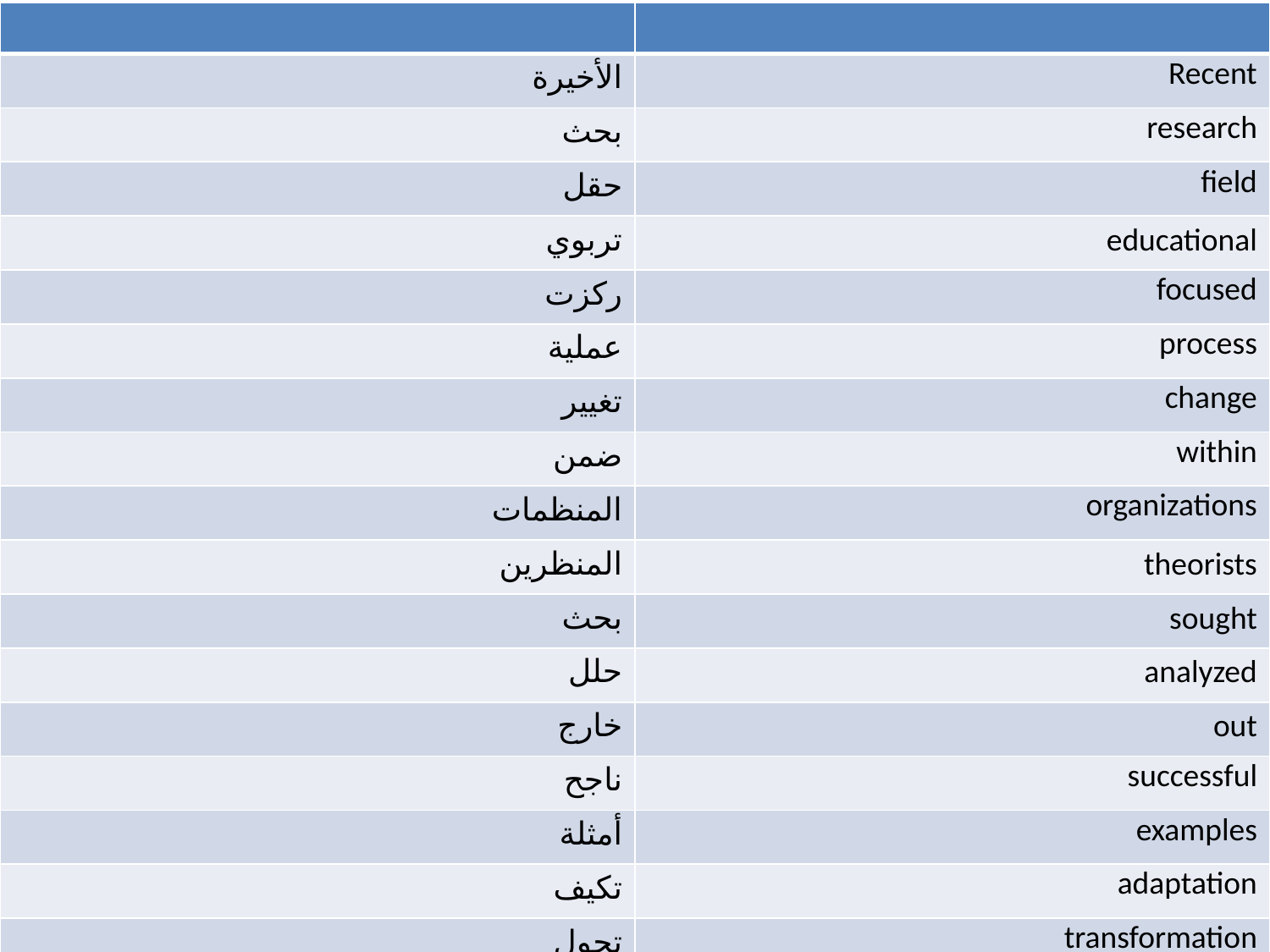

|  |  |
| --- | --- |
| الأخيرة | Recent |
| بحث | research |
| حقل | field |
| تربوي | educational |
| ركزت | focused |
| عملية | process |
| تغيير | change |
| ضمن | within |
| المنظمات | organizations |
| المنظرين | theorists |
| بحث | sought |
| حلل | analyzed |
| خارج | out |
| ناجح | successful |
| أمثلة | examples |
| تكيف | adaptation |
| تحول | transformation |
#